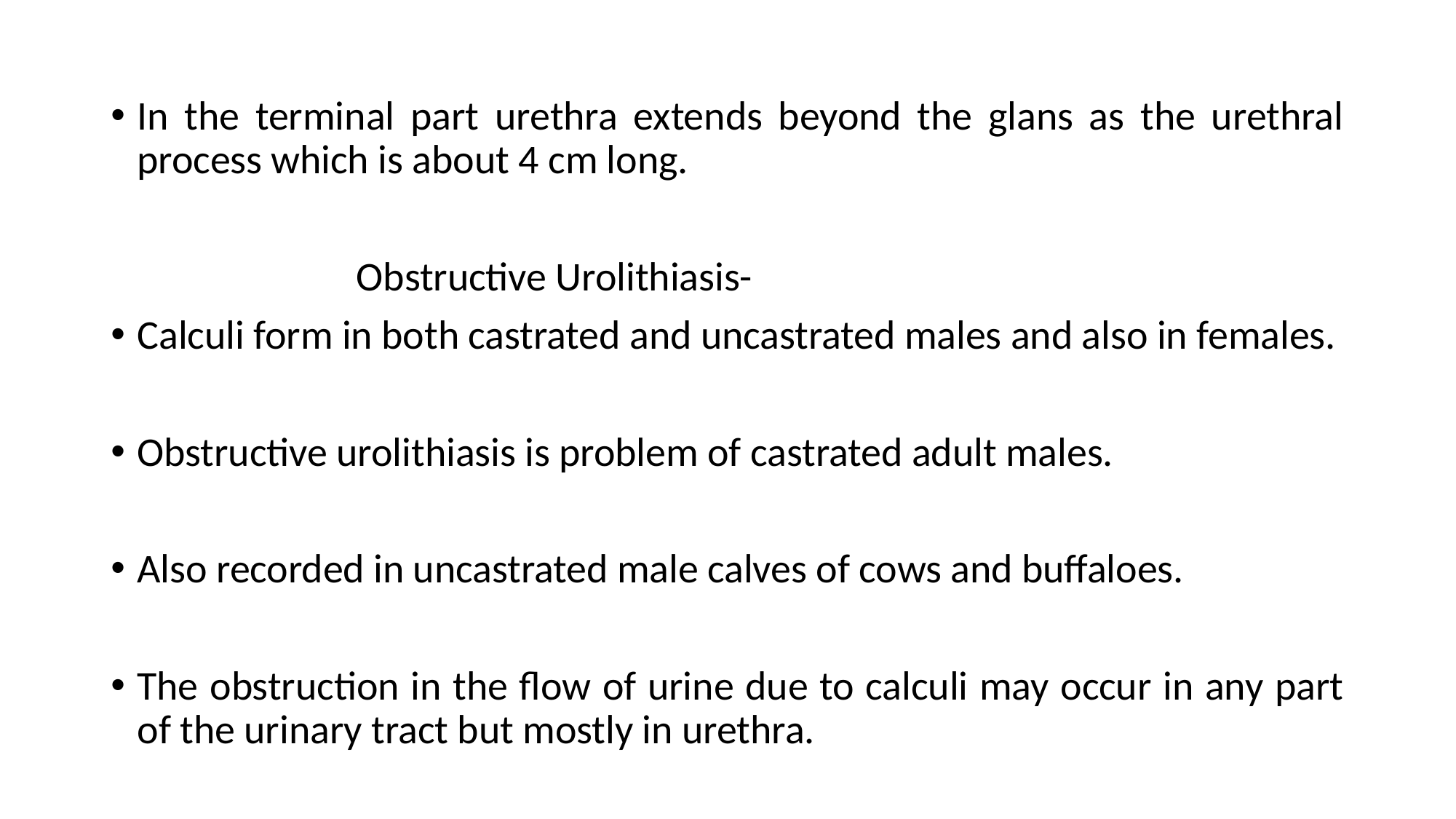

In the terminal part urethra extends beyond the glans as the urethral process which is about 4 cm long.

                           Obstructive Urolithiasis-
Calculi form in both castrated and uncastrated males and also in females.

Obstructive urolithiasis is problem of castrated adult males.

Also recorded in uncastrated male calves of cows and buffaloes.

The obstruction in the flow of urine due to calculi may occur in any part of the urinary tract but mostly in urethra.